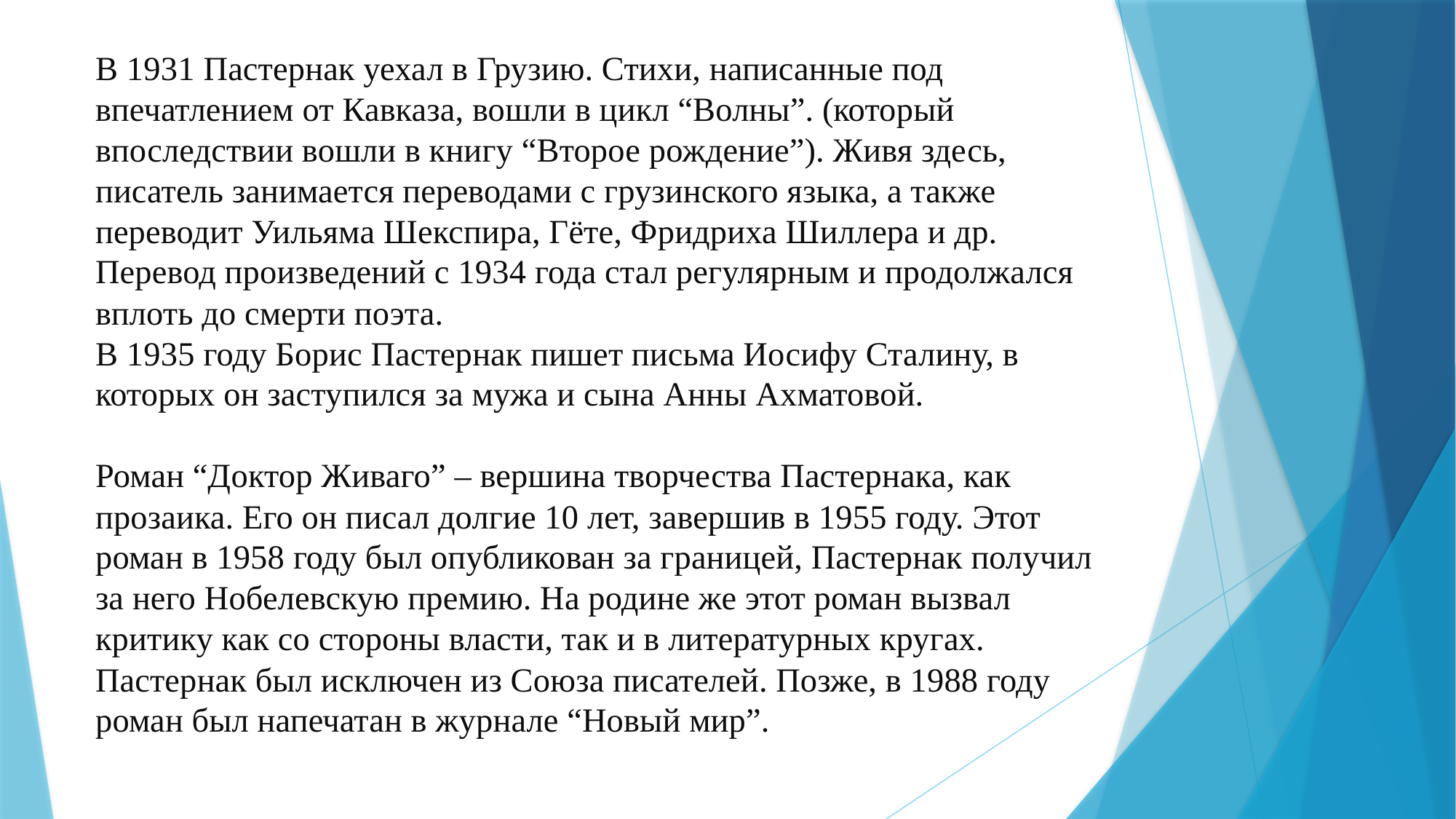

# В 1931 Пастернак уехал в Грузию. Стихи, написанные под впечатлением от Кавказа, вошли в цикл “Волны”. (который впоследствии вошли в книгу “Второе рождение”). Живя здесь, писатель занимается переводами с грузинского языка, а также переводит Уильяма Шекспира, Гёте, Фридриха Шиллера и др. Перевод произведений с 1934 года стал регулярным и продолжался вплоть до смерти поэта. В 1935 году Борис Пастернак пишет письма Иосифу Сталину, в которых он заступился за мужа и сына Анны Ахматовой. Роман “Доктор Живаго” – вершина творчества Пастернака, как прозаика. Его он писал долгие 10 лет, завершив в 1955 году. Этот роман в 1958 году был опубликован за границей, Пастернак получил за него Нобелевскую премию. На родине же этот роман вызвал критику как со стороны власти, так и в литературных кругах. Пастернак был исключен из Союза писателей. Позже, в 1988 году роман был напечатан в журнале “Новый мир”.